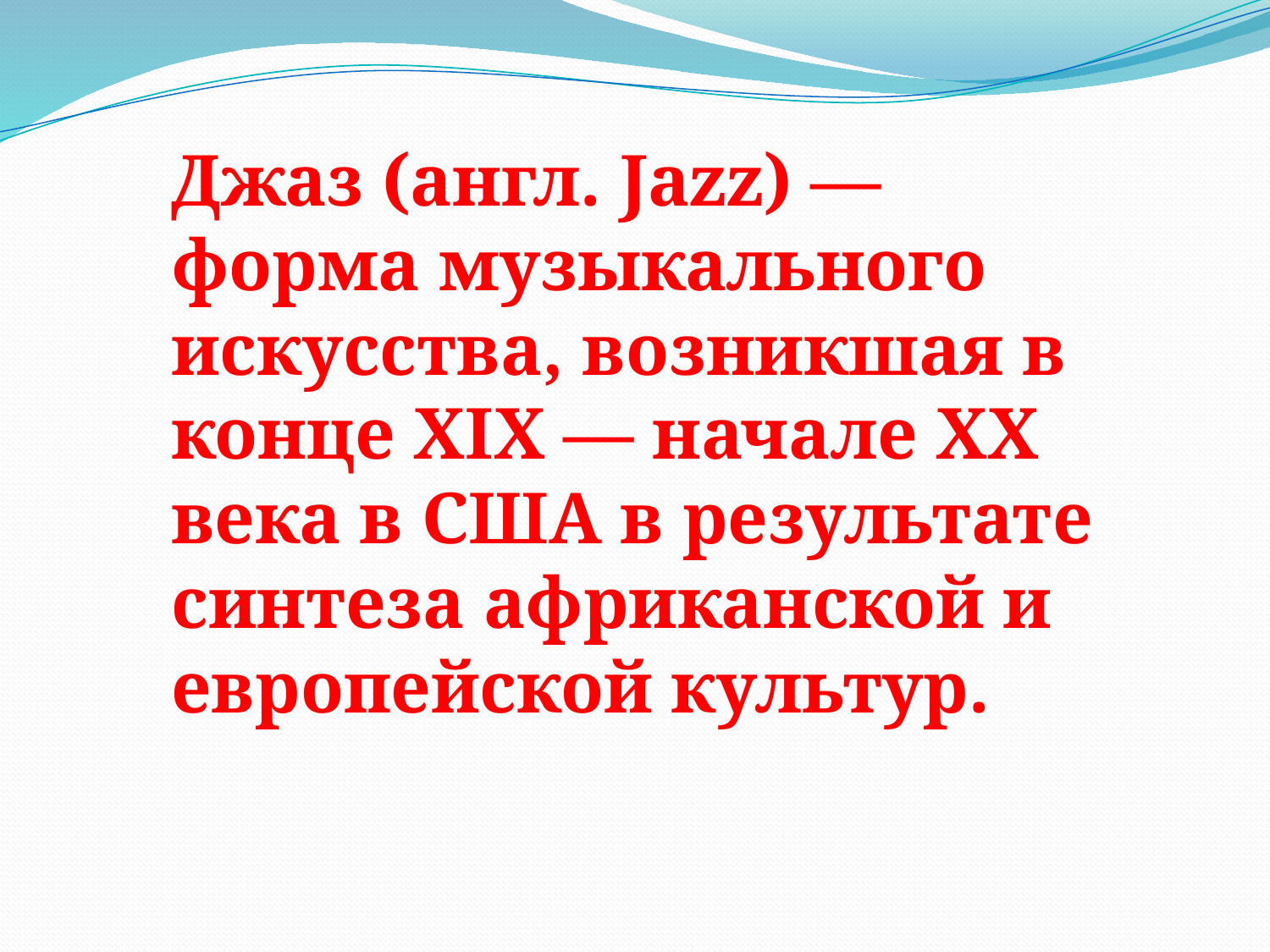

Джаз (англ. Jazz) — форма музыкального искусства, возникшая в конце XIX — начале XX века в США в результате синтеза африканской и европейской культур.